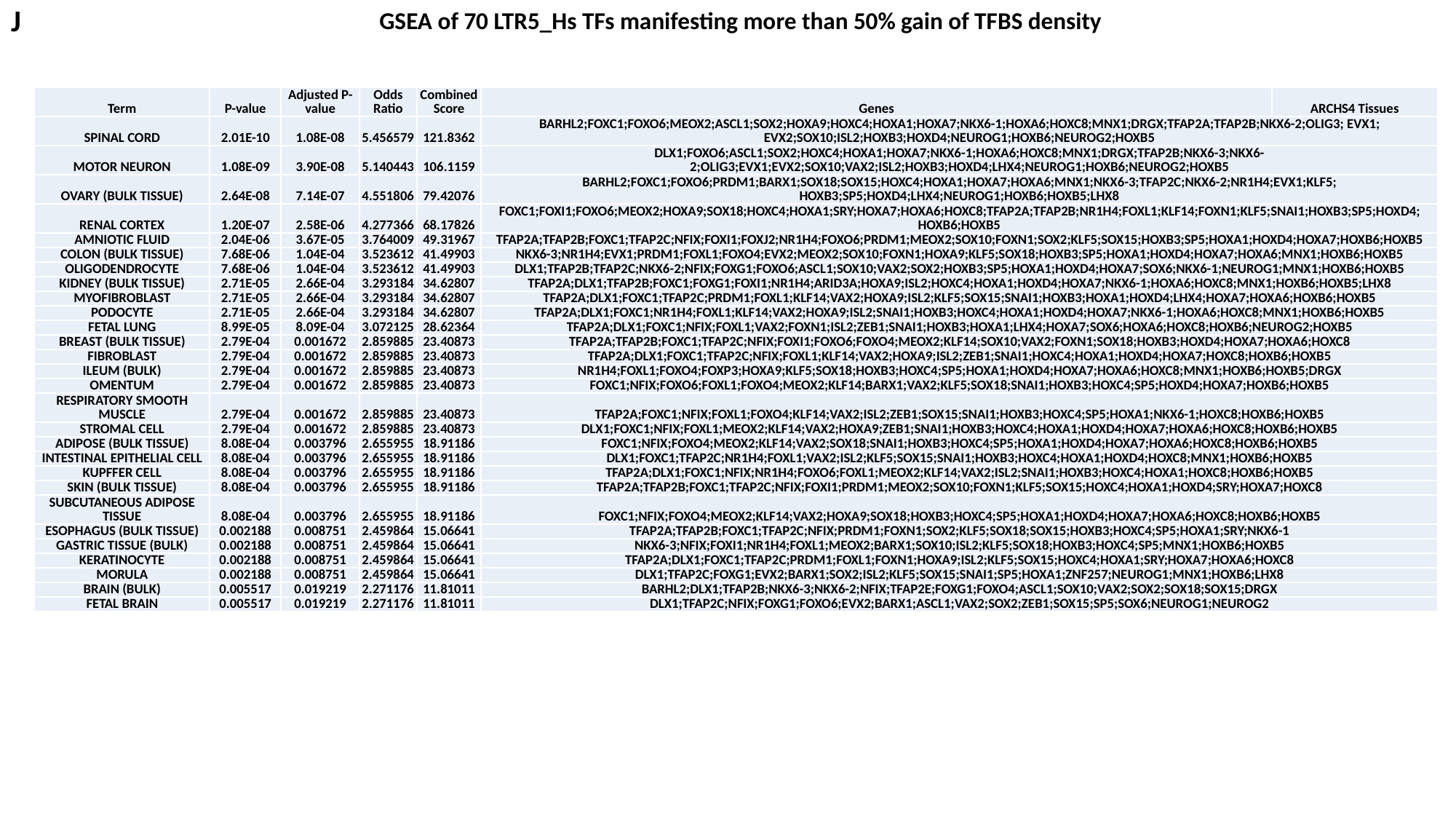

GSEA of 70 LTR5_Hs TFs manifesting more than 50% gain of TFBS density
J
| Term | P-value | Adjusted P-value | Odds Ratio | Combined Score | Genes | ARCHS4 Tissues |
| --- | --- | --- | --- | --- | --- | --- |
| SPINAL CORD | 2.01E-10 | 1.08E-08 | 5.456579 | 121.8362 | BARHL2;FOXC1;FOXO6;MEOX2;ASCL1;SOX2;HOXA9;HOXC4;HOXA1;HOXA7;NKX6-1;HOXA6;HOXC8;MNX1;DRGX;TFAP2A;TFAP2B;NKX6-2;OLIG3; EVX1; EVX2;SOX10;ISL2;HOXB3;HOXD4;NEUROG1;HOXB6;NEUROG2;HOXB5 |  |
| MOTOR NEURON | 1.08E-09 | 3.90E-08 | 5.140443 | 106.1159 | DLX1;FOXO6;ASCL1;SOX2;HOXC4;HOXA1;HOXA7;NKX6-1;HOXA6;HOXC8;MNX1;DRGX;TFAP2B;NKX6-3;NKX6-2;OLIG3;EVX1;EVX2;SOX10;VAX2;ISL2;HOXB3;HOXD4;LHX4;NEUROG1;HOXB6;NEUROG2;HOXB5 |  |
| OVARY (BULK TISSUE) | 2.64E-08 | 7.14E-07 | 4.551806 | 79.42076 | BARHL2;FOXC1;FOXO6;PRDM1;BARX1;SOX18;SOX15;HOXC4;HOXA1;HOXA7;HOXA6;MNX1;NKX6-3;TFAP2C;NKX6-2;NR1H4;EVX1;KLF5; HOXB3;SP5;HOXD4;LHX4;NEUROG1;HOXB6;HOXB5;LHX8 |  |
| RENAL CORTEX | 1.20E-07 | 2.58E-06 | 4.277366 | 68.17826 | FOXC1;FOXI1;FOXO6;MEOX2;HOXA9;SOX18;HOXC4;HOXA1;SRY;HOXA7;HOXA6;HOXC8;TFAP2A;TFAP2B;NR1H4;FOXL1;KLF14;FOXN1;KLF5;SNAI1;HOXB3;SP5;HOXD4; HOXB6;HOXB5 |  |
| AMNIOTIC FLUID | 2.04E-06 | 3.67E-05 | 3.764009 | 49.31967 | TFAP2A;TFAP2B;FOXC1;TFAP2C;NFIX;FOXI1;FOXJ2;NR1H4;FOXO6;PRDM1;MEOX2;SOX10;FOXN1;SOX2;KLF5;SOX15;HOXB3;SP5;HOXA1;HOXD4;HOXA7;HOXB6;HOXB5 |  |
| COLON (BULK TISSUE) | 7.68E-06 | 1.04E-04 | 3.523612 | 41.49903 | NKX6-3;NR1H4;EVX1;PRDM1;FOXL1;FOXO4;EVX2;MEOX2;SOX10;FOXN1;HOXA9;KLF5;SOX18;HOXB3;SP5;HOXA1;HOXD4;HOXA7;HOXA6;MNX1;HOXB6;HOXB5 |  |
| OLIGODENDROCYTE | 7.68E-06 | 1.04E-04 | 3.523612 | 41.49903 | DLX1;TFAP2B;TFAP2C;NKX6-2;NFIX;FOXG1;FOXO6;ASCL1;SOX10;VAX2;SOX2;HOXB3;SP5;HOXA1;HOXD4;HOXA7;SOX6;NKX6-1;NEUROG1;MNX1;HOXB6;HOXB5 |  |
| KIDNEY (BULK TISSUE) | 2.71E-05 | 2.66E-04 | 3.293184 | 34.62807 | TFAP2A;DLX1;TFAP2B;FOXC1;FOXG1;FOXI1;NR1H4;ARID3A;HOXA9;ISL2;HOXC4;HOXA1;HOXD4;HOXA7;NKX6-1;HOXA6;HOXC8;MNX1;HOXB6;HOXB5;LHX8 |  |
| MYOFIBROBLAST | 2.71E-05 | 2.66E-04 | 3.293184 | 34.62807 | TFAP2A;DLX1;FOXC1;TFAP2C;PRDM1;FOXL1;KLF14;VAX2;HOXA9;ISL2;KLF5;SOX15;SNAI1;HOXB3;HOXA1;HOXD4;LHX4;HOXA7;HOXA6;HOXB6;HOXB5 |  |
| PODOCYTE | 2.71E-05 | 2.66E-04 | 3.293184 | 34.62807 | TFAP2A;DLX1;FOXC1;NR1H4;FOXL1;KLF14;VAX2;HOXA9;ISL2;SNAI1;HOXB3;HOXC4;HOXA1;HOXD4;HOXA7;NKX6-1;HOXA6;HOXC8;MNX1;HOXB6;HOXB5 |  |
| FETAL LUNG | 8.99E-05 | 8.09E-04 | 3.072125 | 28.62364 | TFAP2A;DLX1;FOXC1;NFIX;FOXL1;VAX2;FOXN1;ISL2;ZEB1;SNAI1;HOXB3;HOXA1;LHX4;HOXA7;SOX6;HOXA6;HOXC8;HOXB6;NEUROG2;HOXB5 |  |
| BREAST (BULK TISSUE) | 2.79E-04 | 0.001672 | 2.859885 | 23.40873 | TFAP2A;TFAP2B;FOXC1;TFAP2C;NFIX;FOXI1;FOXO6;FOXO4;MEOX2;KLF14;SOX10;VAX2;FOXN1;SOX18;HOXB3;HOXD4;HOXA7;HOXA6;HOXC8 |  |
| FIBROBLAST | 2.79E-04 | 0.001672 | 2.859885 | 23.40873 | TFAP2A;DLX1;FOXC1;TFAP2C;NFIX;FOXL1;KLF14;VAX2;HOXA9;ISL2;ZEB1;SNAI1;HOXC4;HOXA1;HOXD4;HOXA7;HOXC8;HOXB6;HOXB5 |  |
| ILEUM (BULK) | 2.79E-04 | 0.001672 | 2.859885 | 23.40873 | NR1H4;FOXL1;FOXO4;FOXP3;HOXA9;KLF5;SOX18;HOXB3;HOXC4;SP5;HOXA1;HOXD4;HOXA7;HOXA6;HOXC8;MNX1;HOXB6;HOXB5;DRGX |  |
| OMENTUM | 2.79E-04 | 0.001672 | 2.859885 | 23.40873 | FOXC1;NFIX;FOXO6;FOXL1;FOXO4;MEOX2;KLF14;BARX1;VAX2;KLF5;SOX18;SNAI1;HOXB3;HOXC4;SP5;HOXD4;HOXA7;HOXB6;HOXB5 |  |
| RESPIRATORY SMOOTH MUSCLE | 2.79E-04 | 0.001672 | 2.859885 | 23.40873 | TFAP2A;FOXC1;NFIX;FOXL1;FOXO4;KLF14;VAX2;ISL2;ZEB1;SOX15;SNAI1;HOXB3;HOXC4;SP5;HOXA1;NKX6-1;HOXC8;HOXB6;HOXB5 |  |
| STROMAL CELL | 2.79E-04 | 0.001672 | 2.859885 | 23.40873 | DLX1;FOXC1;NFIX;FOXL1;MEOX2;KLF14;VAX2;HOXA9;ZEB1;SNAI1;HOXB3;HOXC4;HOXA1;HOXD4;HOXA7;HOXA6;HOXC8;HOXB6;HOXB5 |  |
| ADIPOSE (BULK TISSUE) | 8.08E-04 | 0.003796 | 2.655955 | 18.91186 | FOXC1;NFIX;FOXO4;MEOX2;KLF14;VAX2;SOX18;SNAI1;HOXB3;HOXC4;SP5;HOXA1;HOXD4;HOXA7;HOXA6;HOXC8;HOXB6;HOXB5 |  |
| INTESTINAL EPITHELIAL CELL | 8.08E-04 | 0.003796 | 2.655955 | 18.91186 | DLX1;FOXC1;TFAP2C;NR1H4;FOXL1;VAX2;ISL2;KLF5;SOX15;SNAI1;HOXB3;HOXC4;HOXA1;HOXD4;HOXC8;MNX1;HOXB6;HOXB5 |  |
| KUPFFER CELL | 8.08E-04 | 0.003796 | 2.655955 | 18.91186 | TFAP2A;DLX1;FOXC1;NFIX;NR1H4;FOXO6;FOXL1;MEOX2;KLF14;VAX2;ISL2;SNAI1;HOXB3;HOXC4;HOXA1;HOXC8;HOXB6;HOXB5 |  |
| SKIN (BULK TISSUE) | 8.08E-04 | 0.003796 | 2.655955 | 18.91186 | TFAP2A;TFAP2B;FOXC1;TFAP2C;NFIX;FOXI1;PRDM1;MEOX2;SOX10;FOXN1;KLF5;SOX15;HOXC4;HOXA1;HOXD4;SRY;HOXA7;HOXC8 |  |
| SUBCUTANEOUS ADIPOSE TISSUE | 8.08E-04 | 0.003796 | 2.655955 | 18.91186 | FOXC1;NFIX;FOXO4;MEOX2;KLF14;VAX2;HOXA9;SOX18;HOXB3;HOXC4;SP5;HOXA1;HOXD4;HOXA7;HOXA6;HOXC8;HOXB6;HOXB5 |  |
| ESOPHAGUS (BULK TISSUE) | 0.002188 | 0.008751 | 2.459864 | 15.06641 | TFAP2A;TFAP2B;FOXC1;TFAP2C;NFIX;PRDM1;FOXN1;SOX2;KLF5;SOX18;SOX15;HOXB3;HOXC4;SP5;HOXA1;SRY;NKX6-1 |  |
| GASTRIC TISSUE (BULK) | 0.002188 | 0.008751 | 2.459864 | 15.06641 | NKX6-3;NFIX;FOXI1;NR1H4;FOXL1;MEOX2;BARX1;SOX10;ISL2;KLF5;SOX18;HOXB3;HOXC4;SP5;MNX1;HOXB6;HOXB5 |  |
| KERATINOCYTE | 0.002188 | 0.008751 | 2.459864 | 15.06641 | TFAP2A;DLX1;FOXC1;TFAP2C;PRDM1;FOXL1;FOXN1;HOXA9;ISL2;KLF5;SOX15;HOXC4;HOXA1;SRY;HOXA7;HOXA6;HOXC8 |  |
| MORULA | 0.002188 | 0.008751 | 2.459864 | 15.06641 | DLX1;TFAP2C;FOXG1;EVX2;BARX1;SOX2;ISL2;KLF5;SOX15;SNAI1;SP5;HOXA1;ZNF257;NEUROG1;MNX1;HOXB6;LHX8 |  |
| BRAIN (BULK) | 0.005517 | 0.019219 | 2.271176 | 11.81011 | BARHL2;DLX1;TFAP2B;NKX6-3;NKX6-2;NFIX;TFAP2E;FOXG1;FOXO4;ASCL1;SOX10;VAX2;SOX2;SOX18;SOX15;DRGX |  |
| FETAL BRAIN | 0.005517 | 0.019219 | 2.271176 | 11.81011 | DLX1;TFAP2C;NFIX;FOXG1;FOXO6;EVX2;BARX1;ASCL1;VAX2;SOX2;ZEB1;SOX15;SP5;SOX6;NEUROG1;NEUROG2 |  |